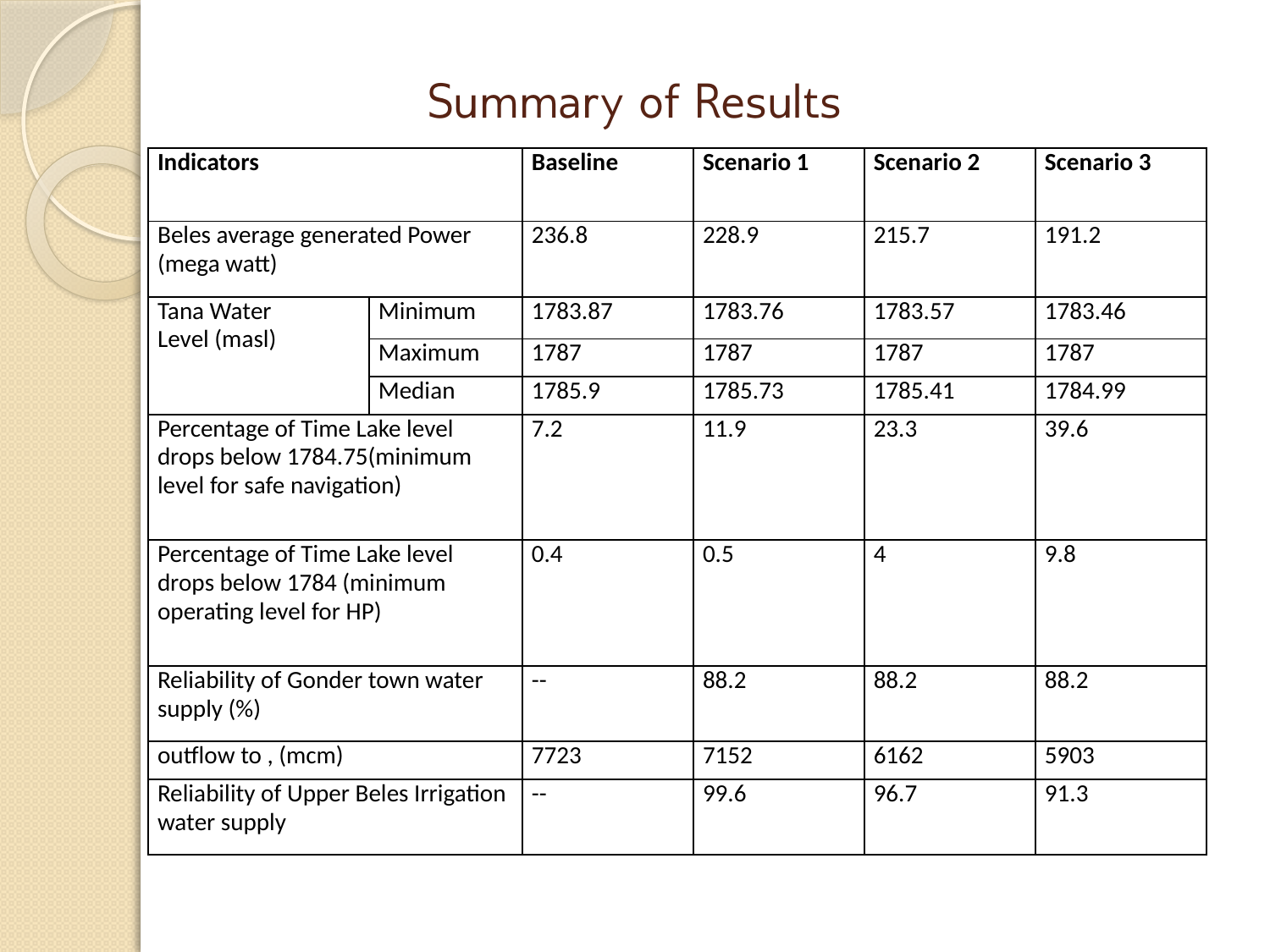

# Summary of Results
| Indicators |  | Baseline | Scenario 1 | Scenario 2 | Scenario 3 |
| --- | --- | --- | --- | --- | --- |
| Beles average generated Power (mega watt) |  | 236.8 | 228.9 | 215.7 | 191.2 |
| Tana Water Level (masl) | Minimum | 1783.87 | 1783.76 | 1783.57 | 1783.46 |
|  | Maximum | 1787 | 1787 | 1787 | 1787 |
|  | Median | 1785.9 | 1785.73 | 1785.41 | 1784.99 |
| Percentage of Time Lake level drops below 1784.75(minimum level for safe navigation) |  | 7.2 | 11.9 | 23.3 | 39.6 |
| Percentage of Time Lake level drops below 1784 (minimum operating level for HP) |  | 0.4 | 0.5 | 4 | 9.8 |
| Reliability of Gonder town water supply (%) |  | -- | 88.2 | 88.2 | 88.2 |
| outflow to , (mcm) |  | 7723 | 7152 | 6162 | 5903 |
| Reliability of Upper Beles Irrigation water supply |  | -- | 99.6 | 96.7 | 91.3 |